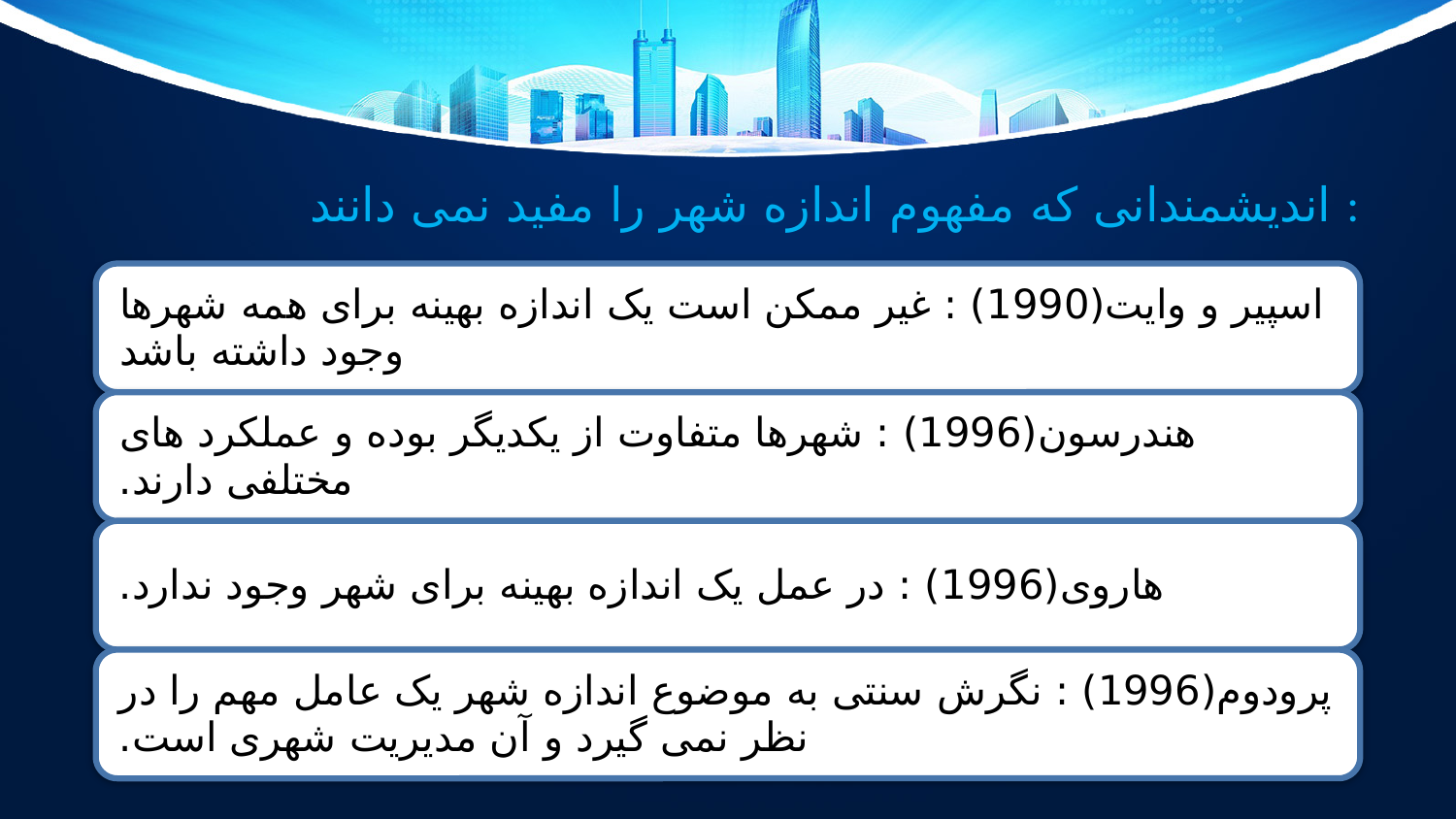

# اندیشمندانی که مفهوم اندازه شهر را مفید نمی دانند :